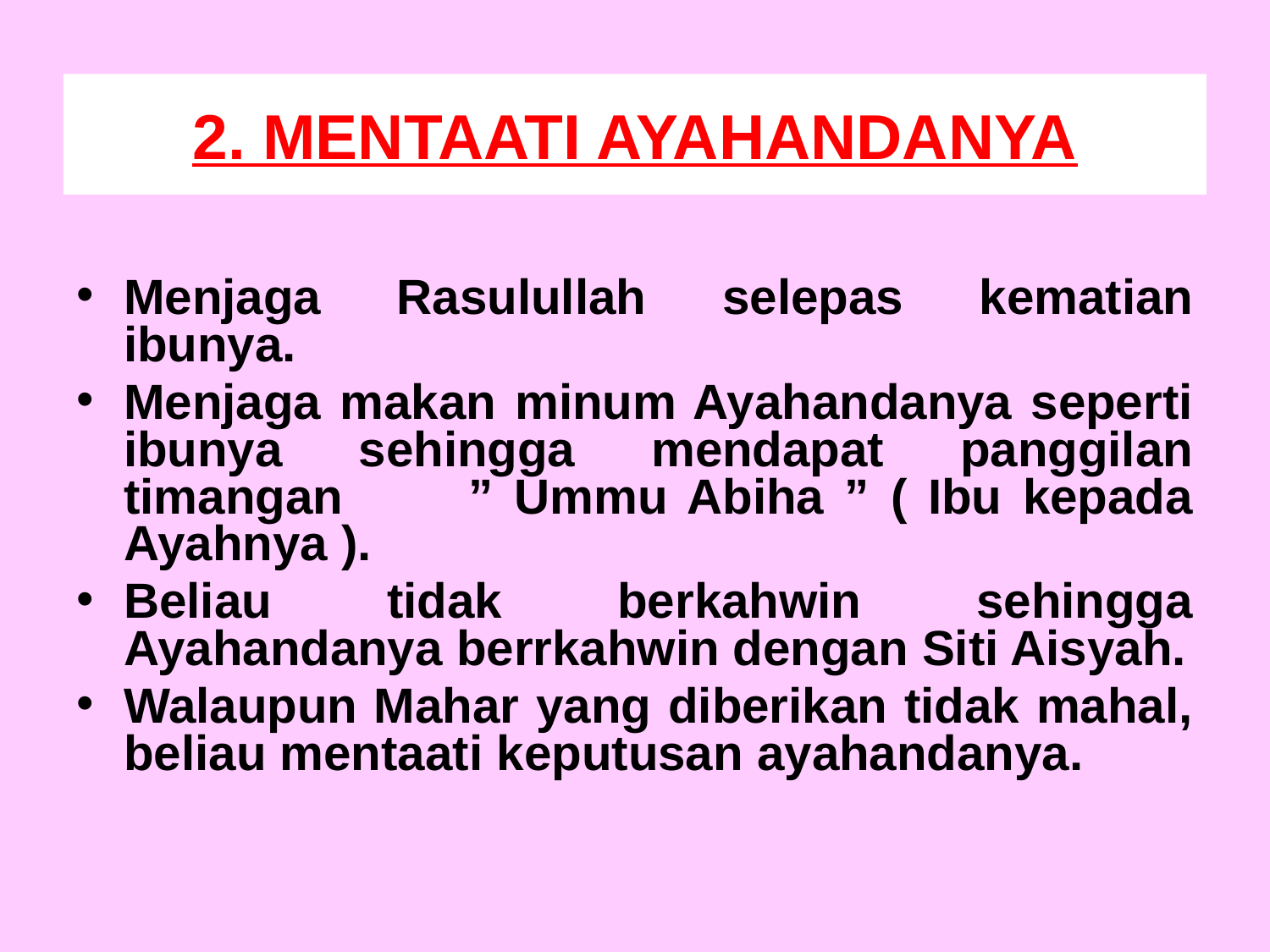

2. MENTAATI AYAHANDANYA

Menjaga Rasulullah selepas kematian ibunya.
Menjaga makan minum Ayahandanya seperti ibunya sehingga mendapat panggilan timangan      ” Ummu Abiha ” ( Ibu kepada Ayahnya ).
Beliau tidak berkahwin sehingga Ayahandanya berrkahwin dengan Siti Aisyah.
Walaupun Mahar yang diberikan tidak mahal, beliau mentaati keputusan ayahandanya.